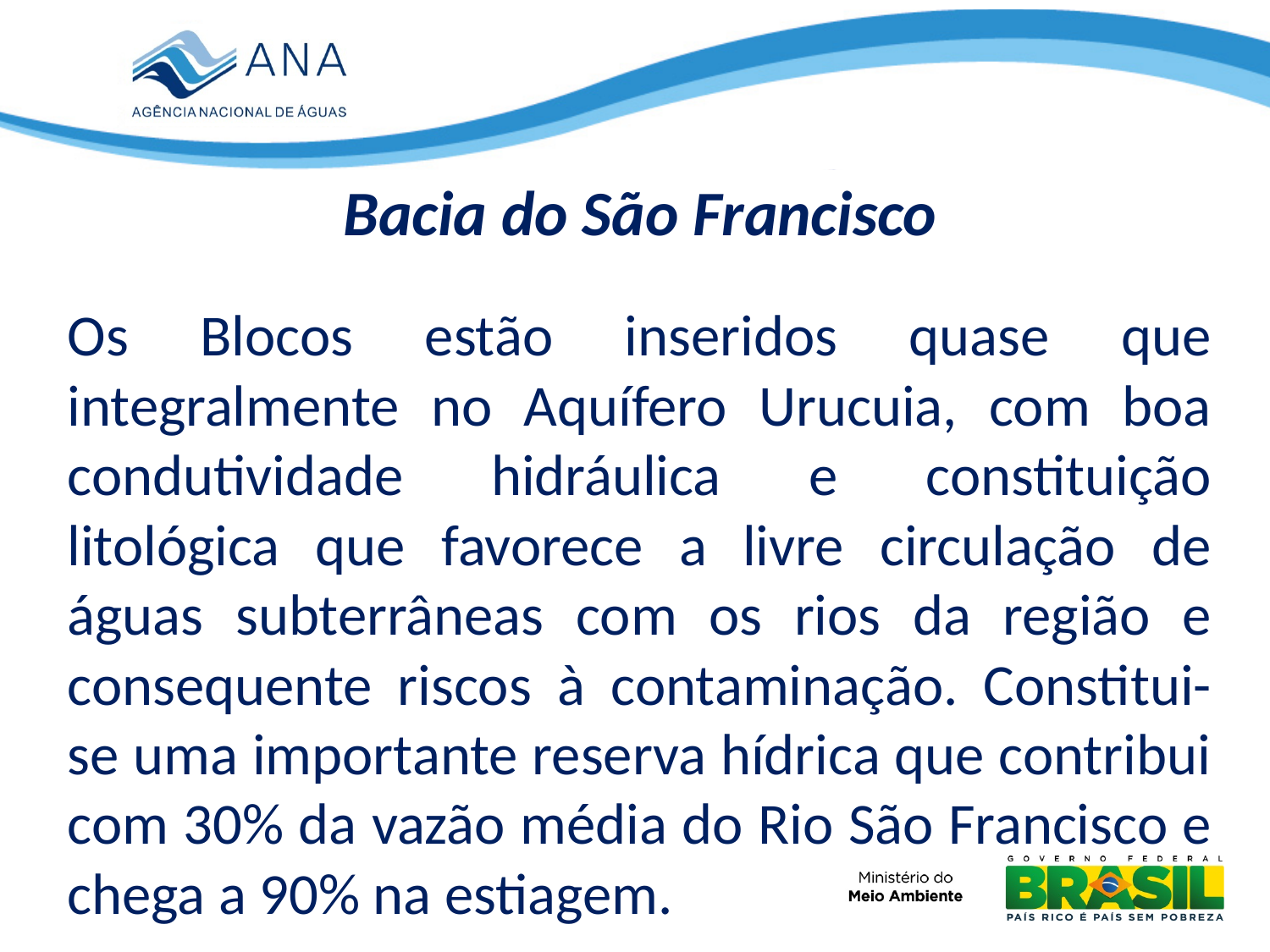

Bacia do São Francisco

Os Blocos estão inseridos quase que integralmente no Aquífero Urucuia, com boa condutividade hidráulica e constituição litológica que favorece a livre circulação de águas subterrâneas com os rios da região e consequente riscos à contaminação. Constitui-se uma importante reserva hídrica que contribui com 30% da vazão média do Rio São Francisco e chega a 90% na estiagem.